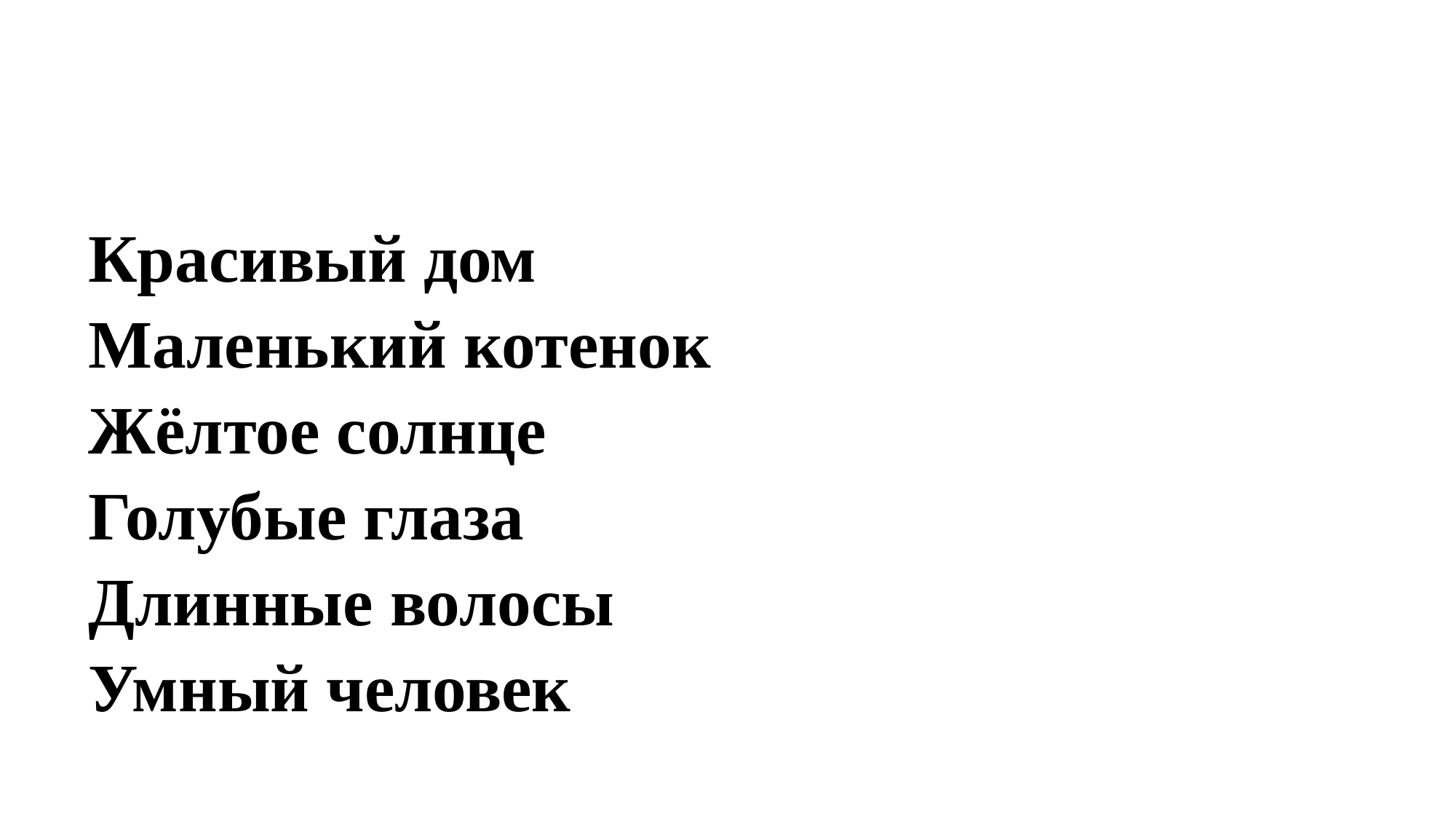

#
Красивый дом
Маленький котенок
Жёлтое солнце
Голубые глаза
Длинные волосы
Умный человек